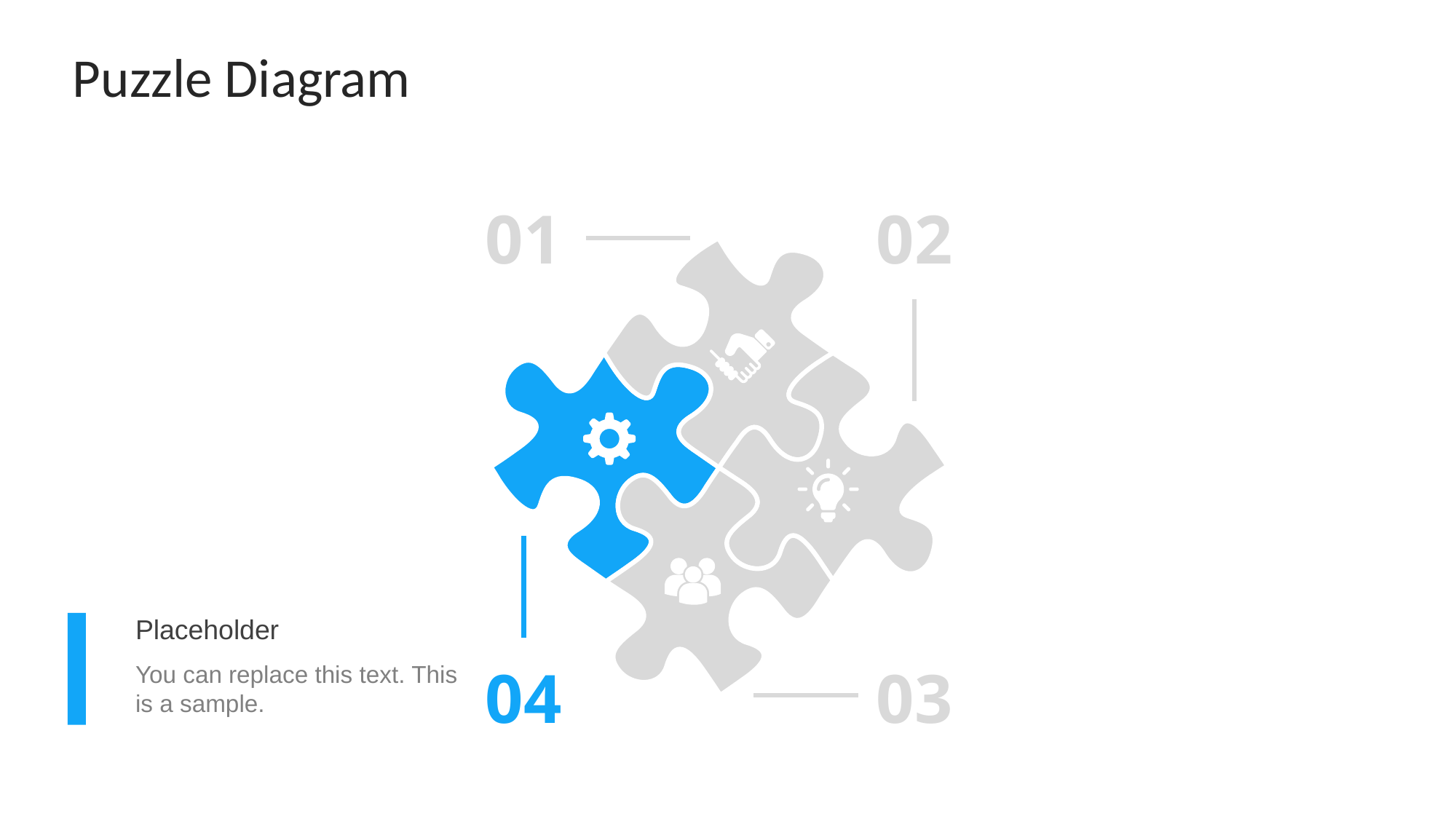

# Puzzle Diagram
01
02
03
04

Placeholder
You can replace this text. This is a sample.